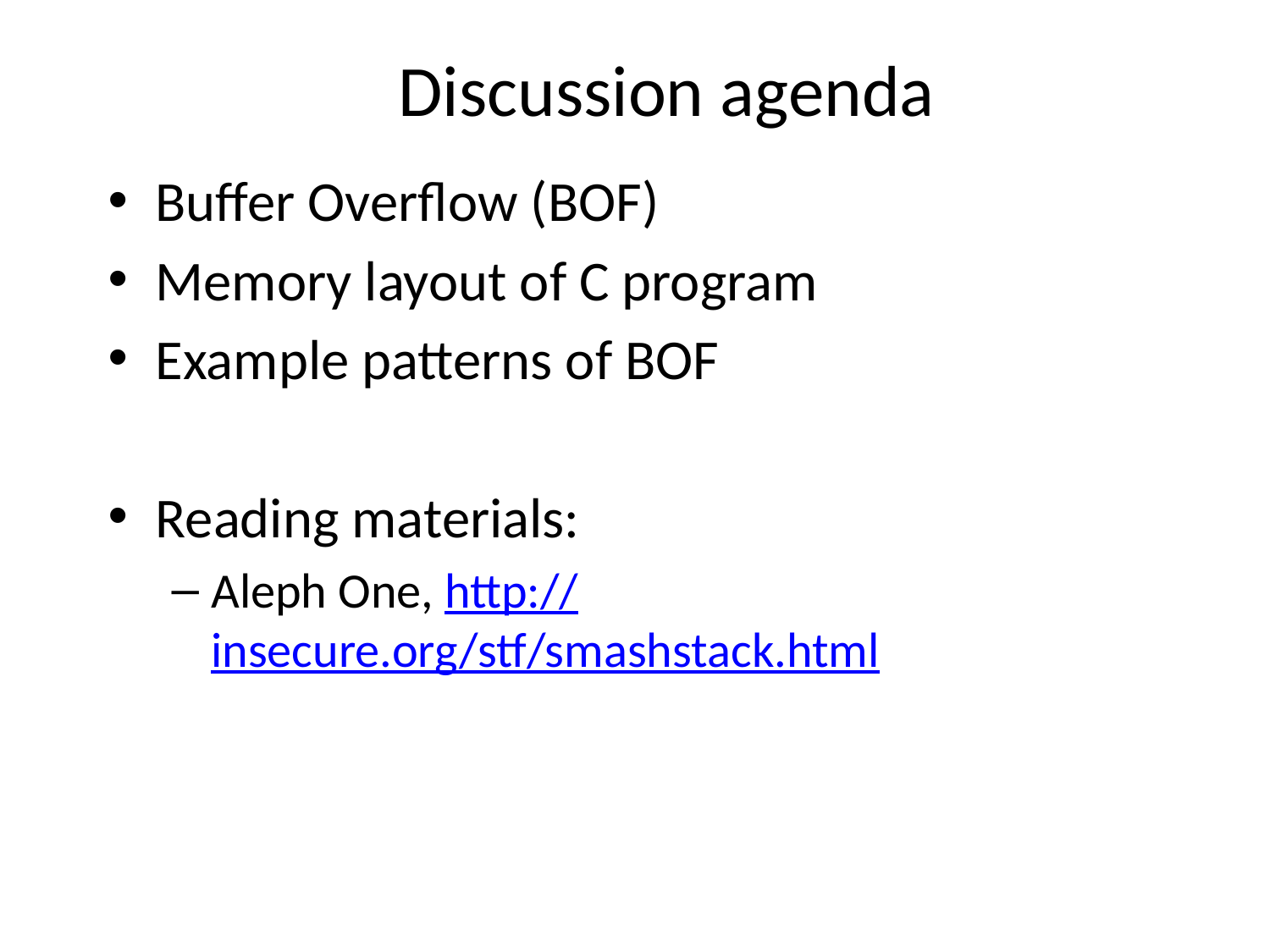

# Discussion agenda
Buffer Overflow (BOF)
Memory layout of C program
Example patterns of BOF

Reading materials:
Aleph One, http://insecure.org/stf/smashstack.html